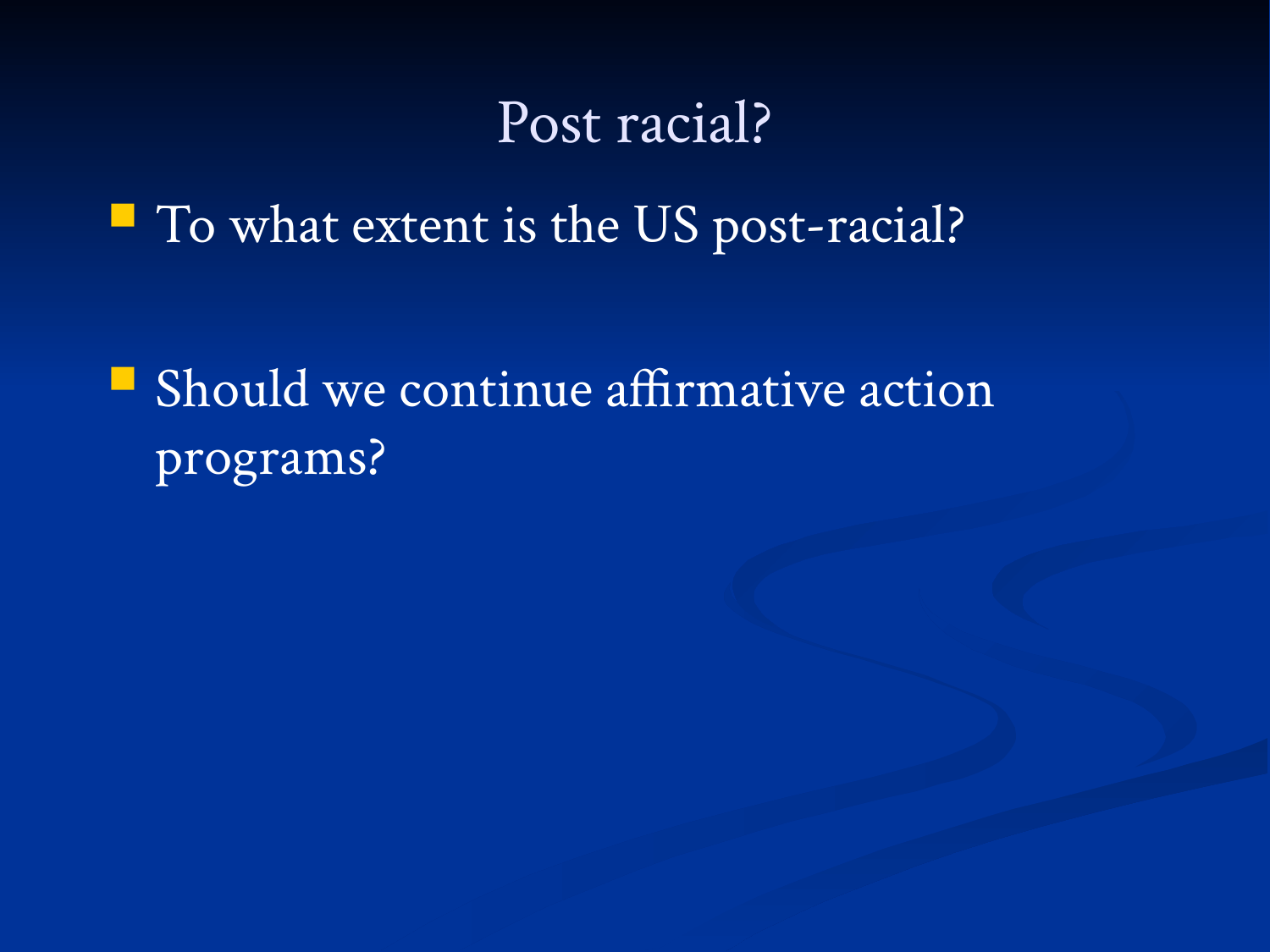

Post racial?
# To what extent is the US post-racial?

Should we continue affirmative action programs?